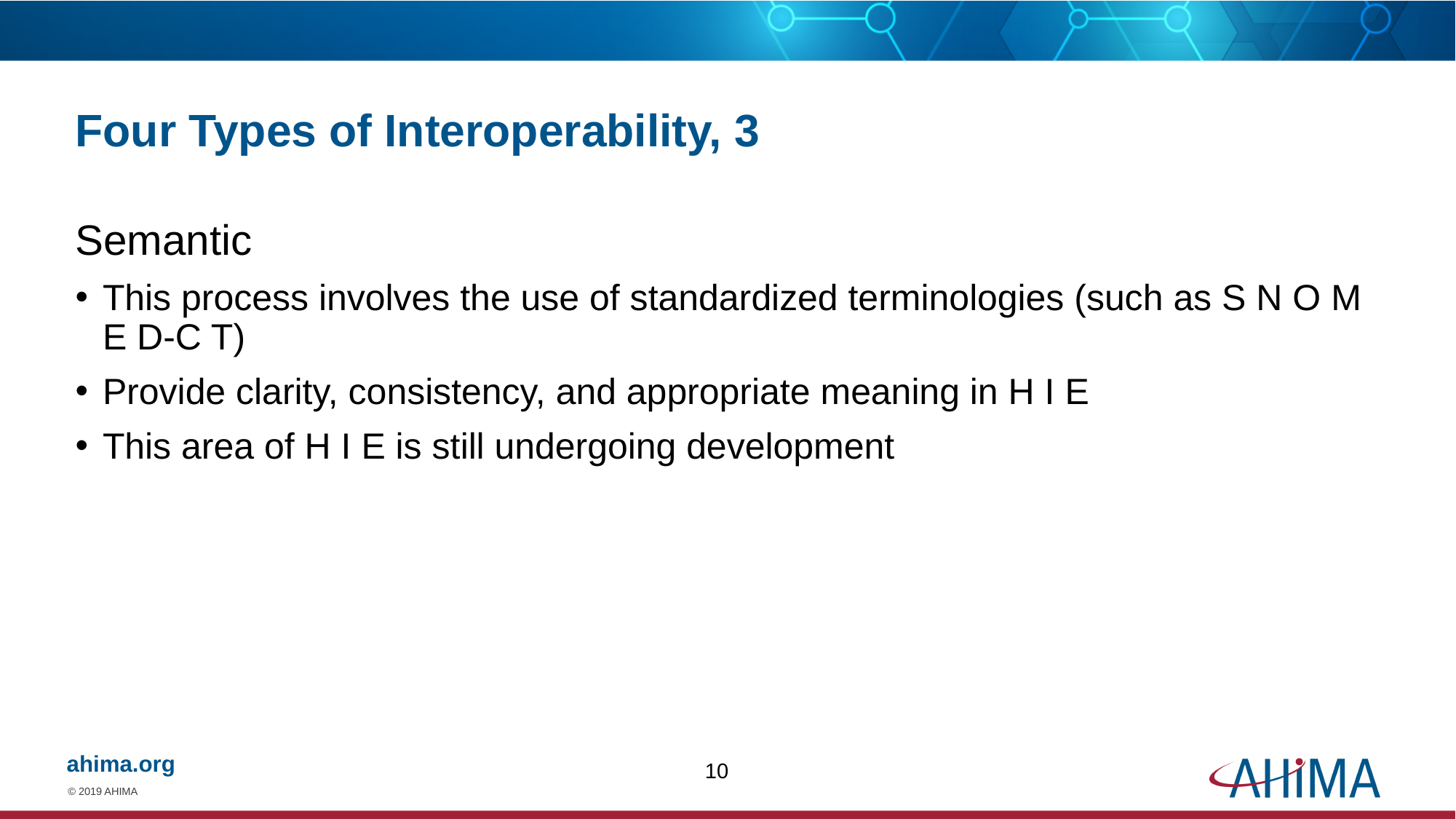

# Four Types of Interoperability, 3
Semantic
This process involves the use of standardized terminologies (such as S N O M E D-C T)
Provide clarity, consistency, and appropriate meaning in H I E
This area of H I E is still undergoing development